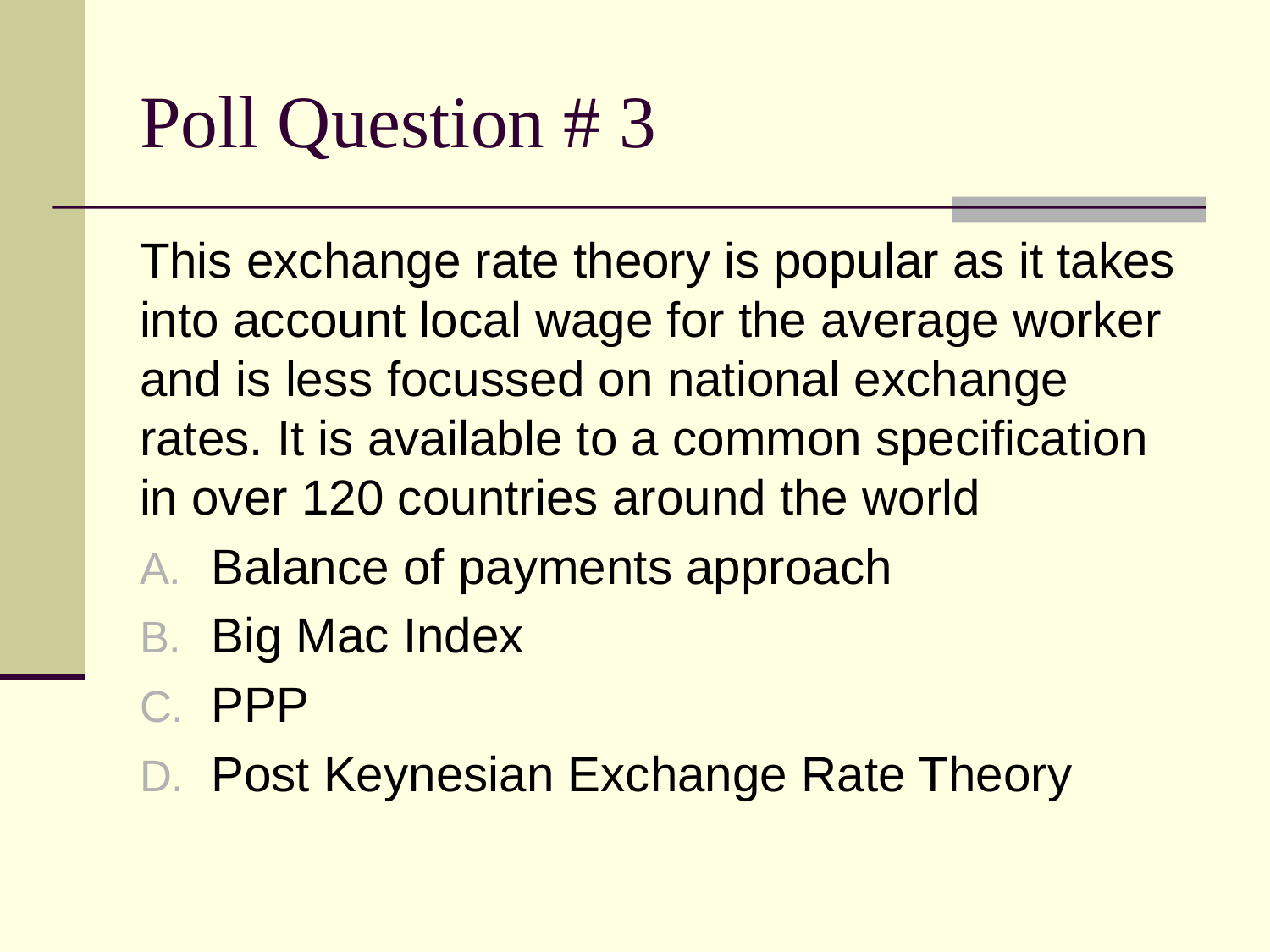

# Poll Question # 3
This exchange rate theory is popular as it takes into account local wage for the average worker and is less focussed on national exchange rates. It is available to a common specification in over 120 countries around the world
Balance of payments approach
Big Mac Index
PPP
Post Keynesian Exchange Rate Theory